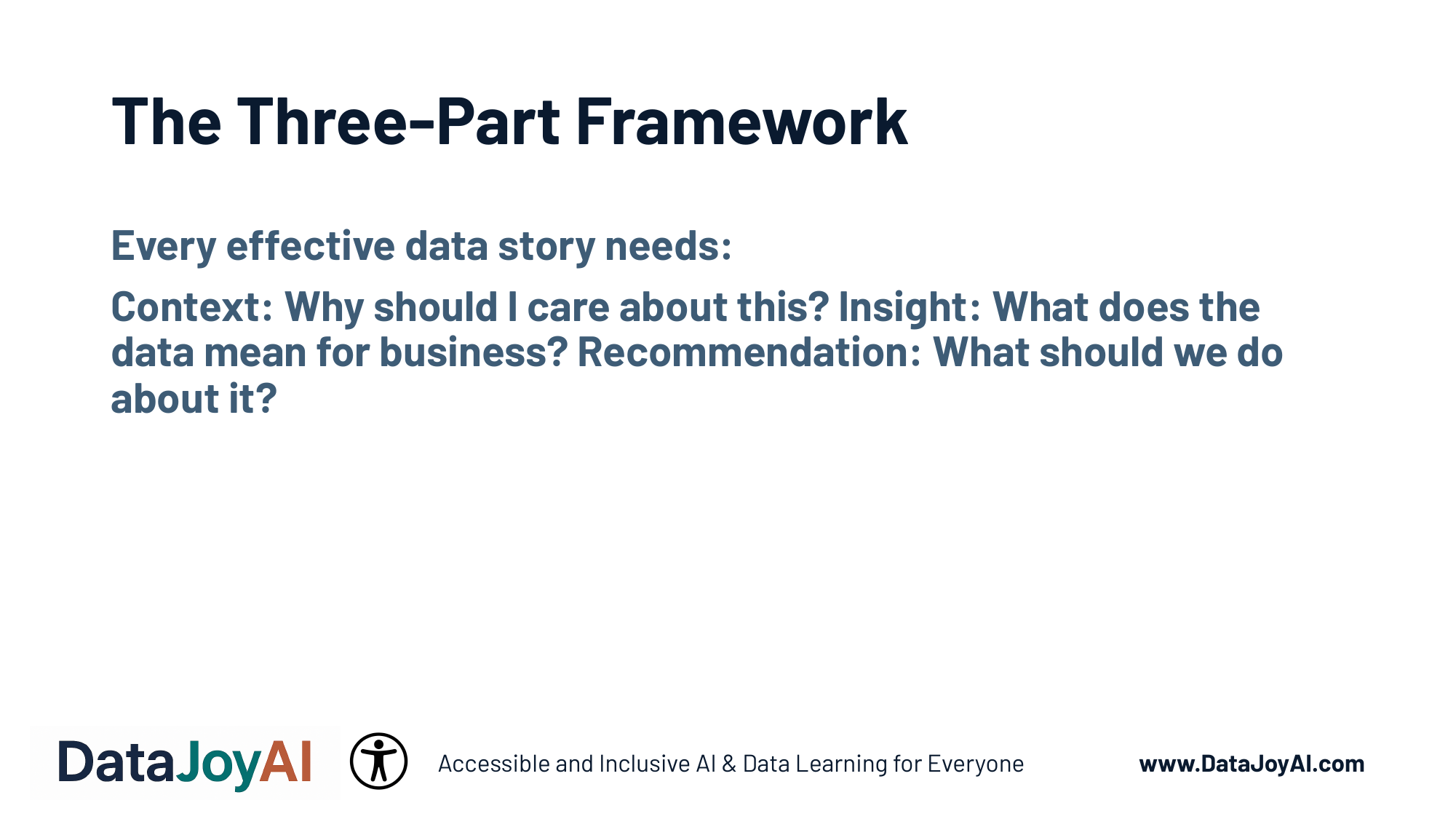

# The Three-Part Framework
Every effective data story needs:
Context: Why should I care about this? Insight: What does the data mean for business? Recommendation: What should we do about it?